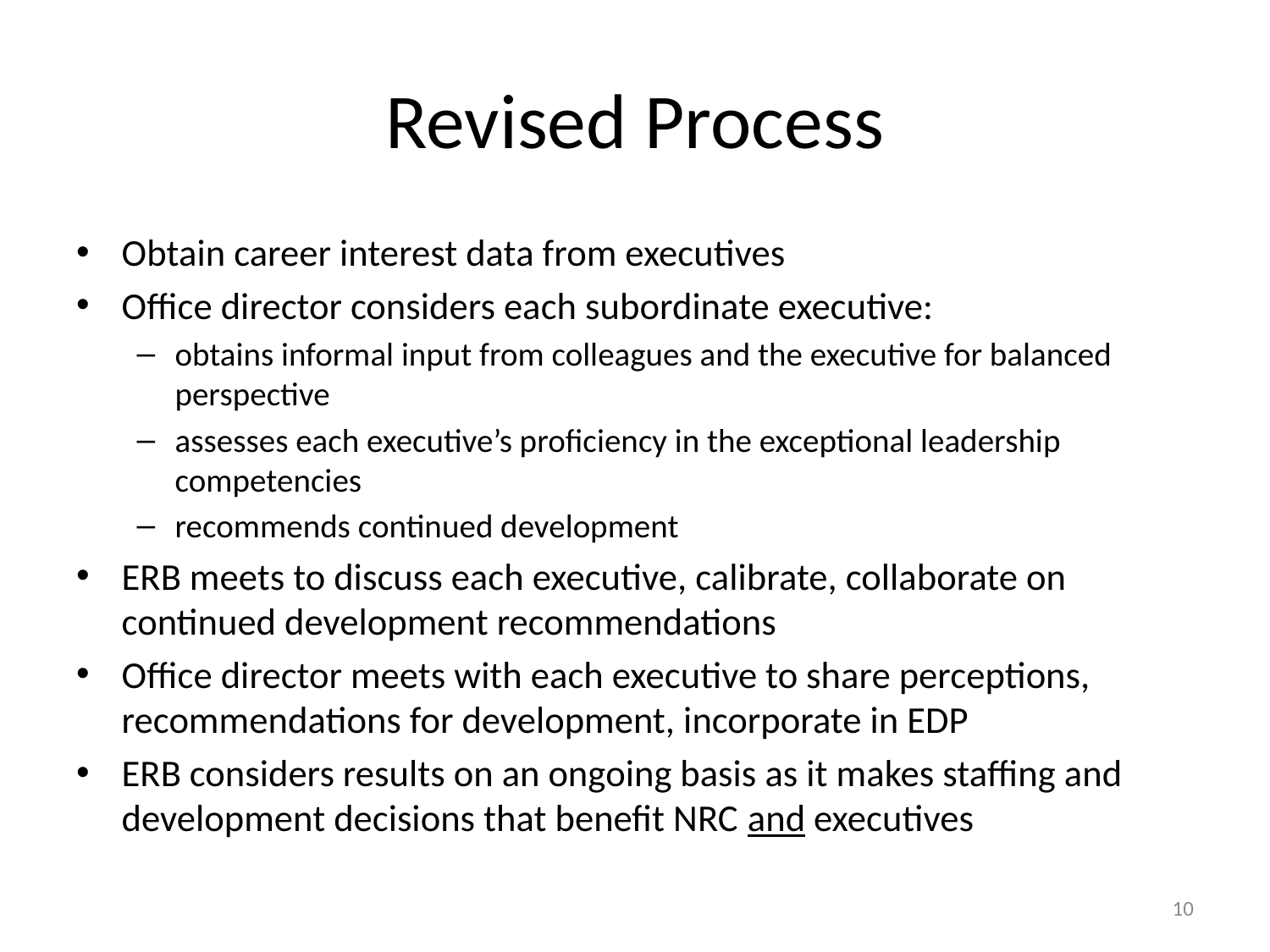

# Revised Process
Obtain career interest data from executives
Office director considers each subordinate executive:
obtains informal input from colleagues and the executive for balanced perspective
assesses each executive’s proficiency in the exceptional leadership competencies
recommends continued development
ERB meets to discuss each executive, calibrate, collaborate on continued development recommendations
Office director meets with each executive to share perceptions, recommendations for development, incorporate in EDP
ERB considers results on an ongoing basis as it makes staffing and development decisions that benefit NRC and executives
10